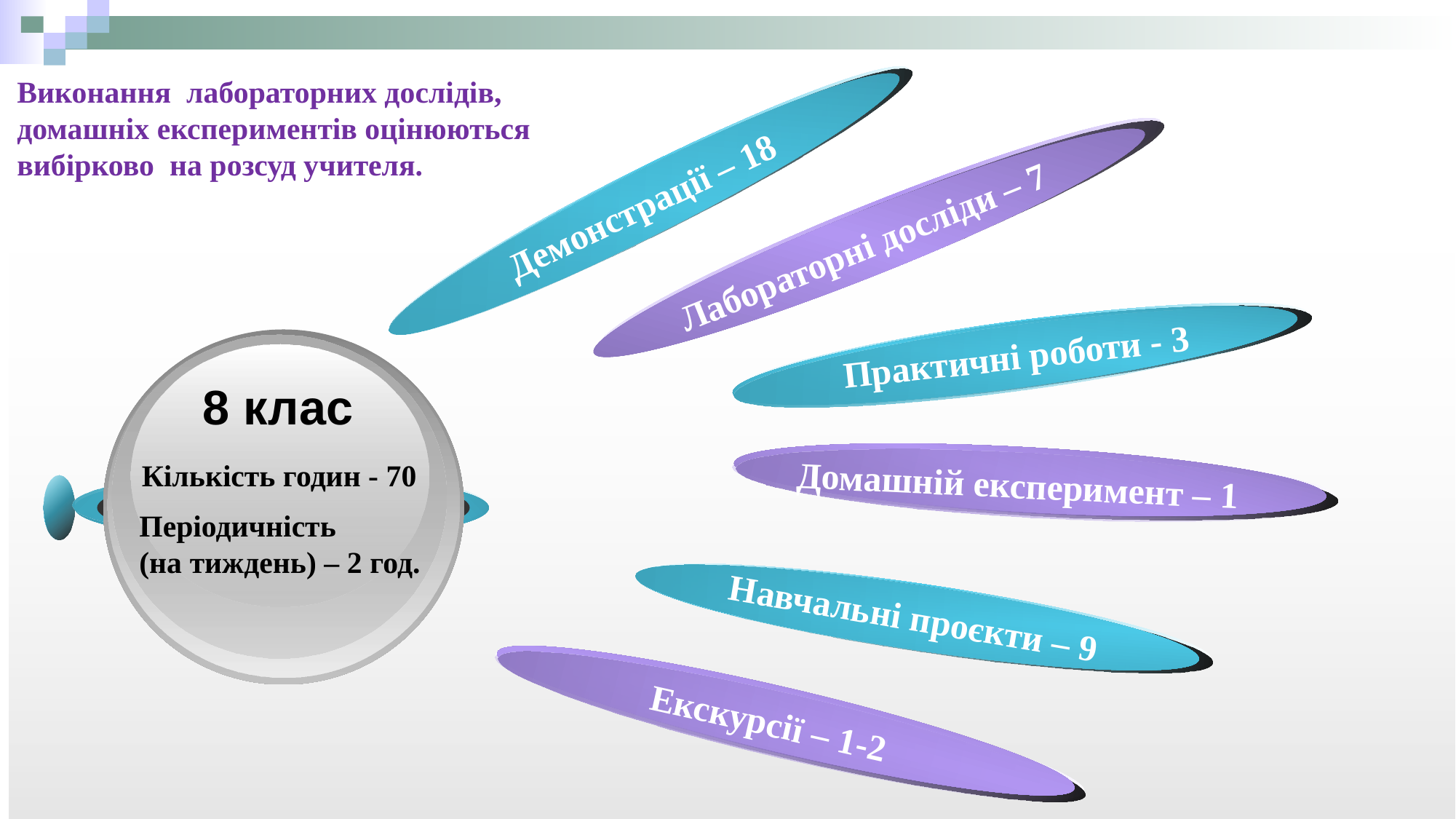

Демонстрації – 18
Виконання  лабораторних дослідів,
домашніх експериментів оцінюються
вибірково  на розсуд учителя.

Лабораторні досліди – 7

Практичні роботи - 3

8 клас

Домашній експеримент – 1

Навчальні проєкти – 9
Кількість годин - 70
Періодичність
(на тиждень) – 2 год.

Екскурсії – 1-2